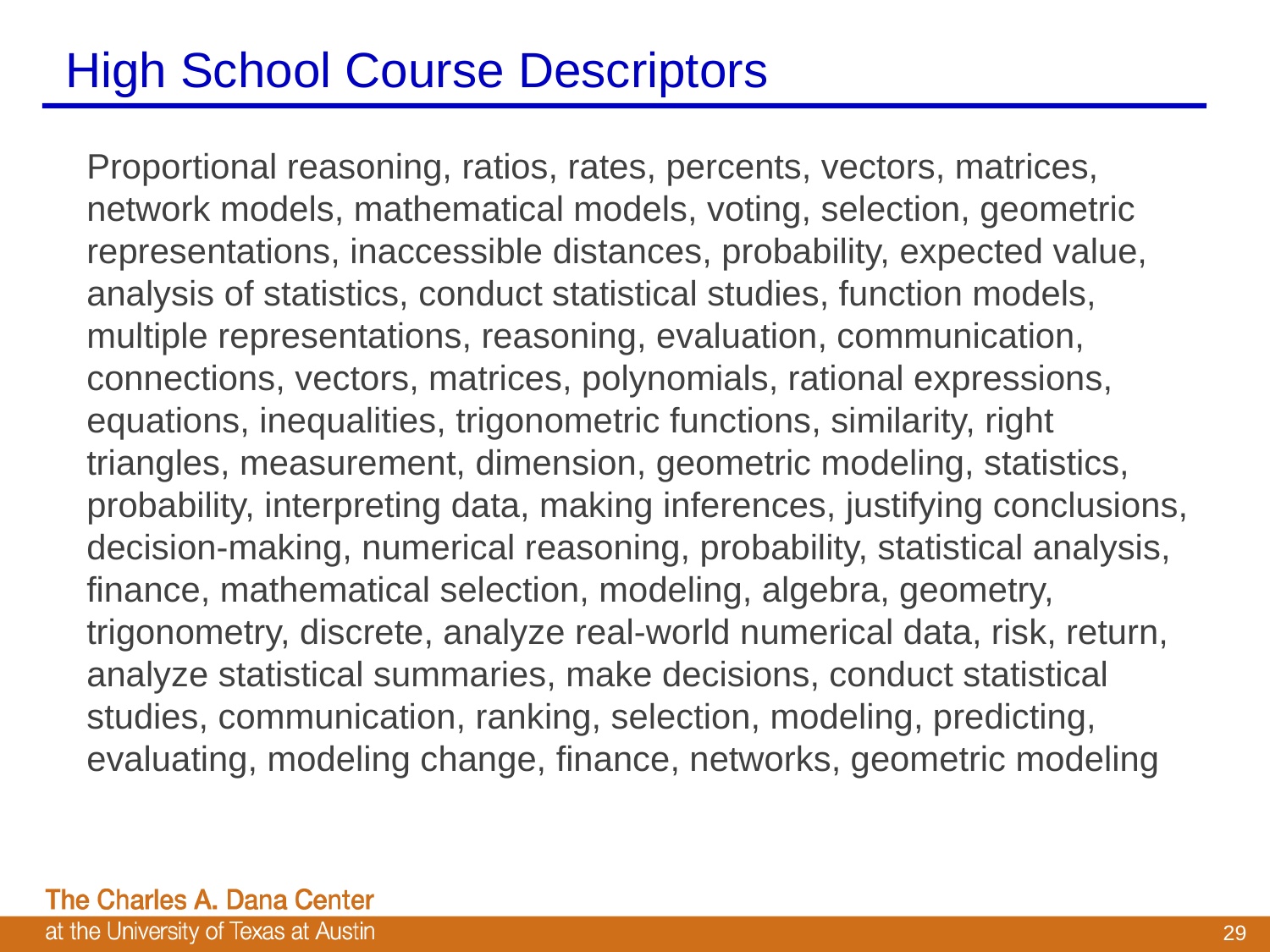

High School Course Descriptors

Proportional reasoning, ratios, rates, percents, vectors, matrices, network models, mathematical models, voting, selection, geometric representations, inaccessible distances, probability, expected value, analysis of statistics, conduct statistical studies, function models, multiple representations, reasoning, evaluation, communication, connections, vectors, matrices, polynomials, rational expressions, equations, inequalities, trigonometric functions, similarity, right triangles, measurement, dimension, geometric modeling, statistics, probability, interpreting data, making inferences, justifying conclusions, decision-making, numerical reasoning, probability, statistical analysis, finance, mathematical selection, modeling, algebra, geometry, trigonometry, discrete, analyze real-world numerical data, risk, return, analyze statistical summaries, make decisions, conduct statistical studies, communication, ranking, selection, modeling, predicting, evaluating, modeling change, finance, networks, geometric modeling
29